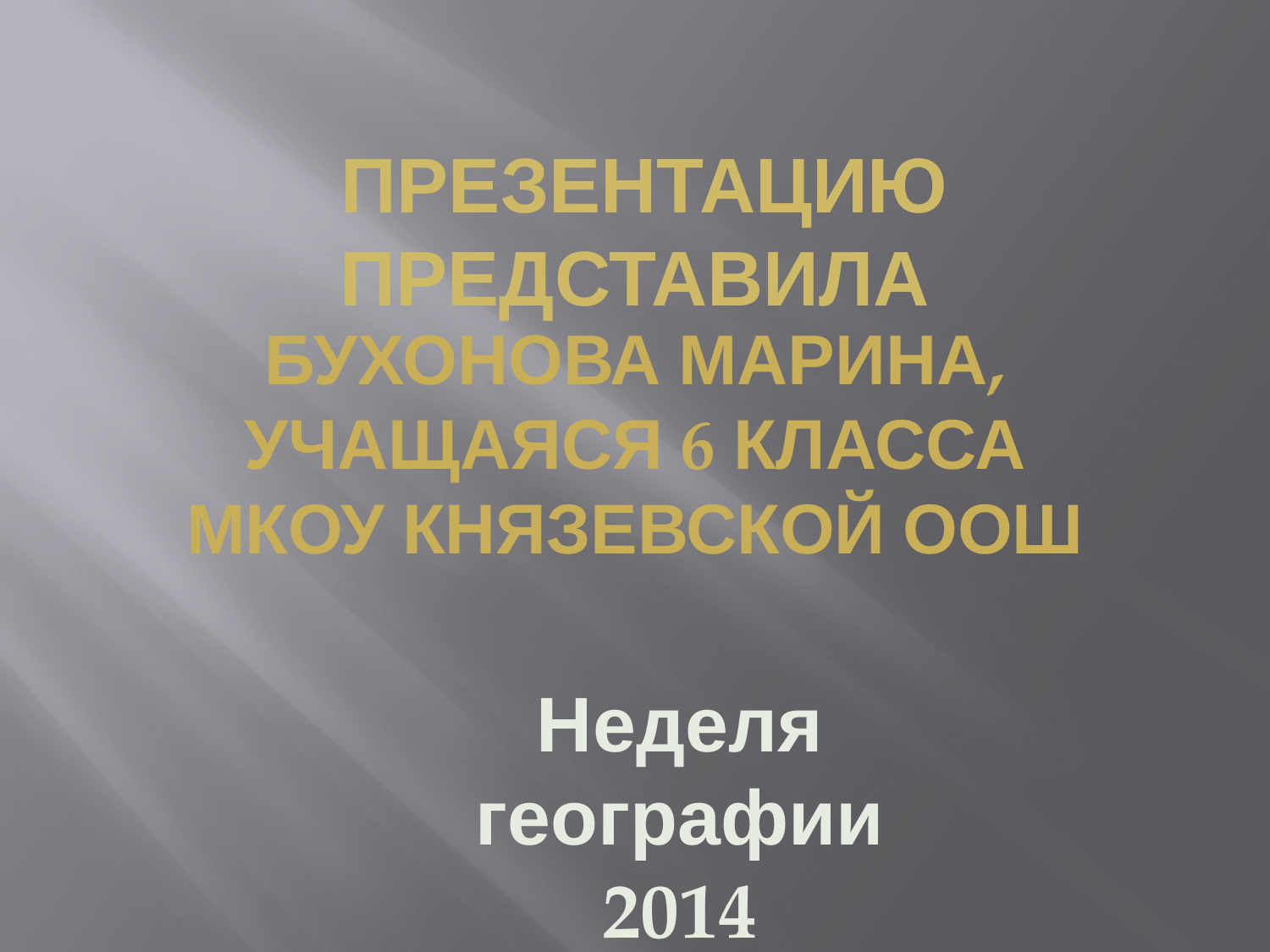

Презентацию представила
Бухонова Марина, учащаяся 6 класса
МКОУ Князевской ООШ
Неделя географии
2014